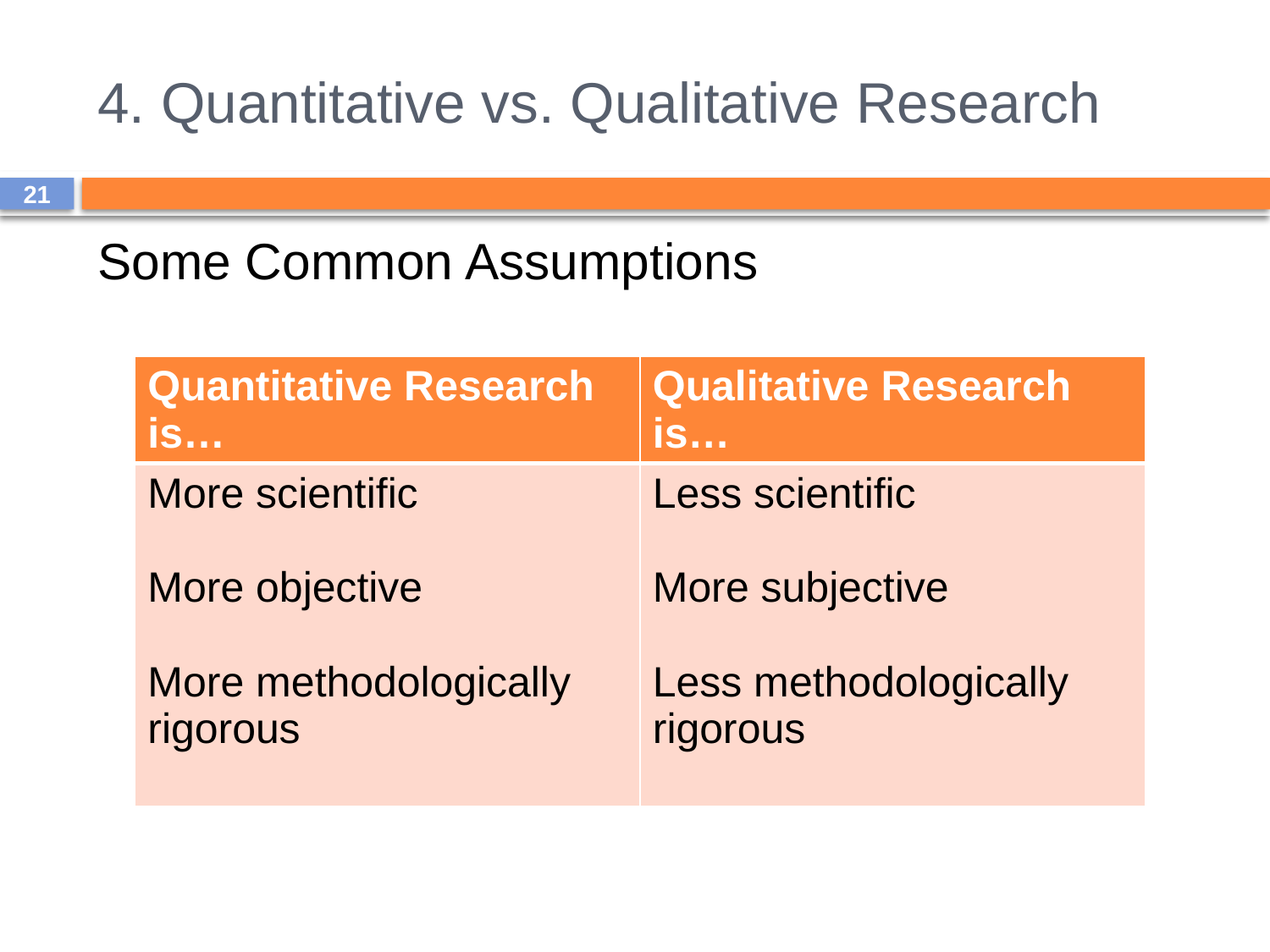

# 4. Quantitative vs. Qualitative Research
21
Some Common Assumptions

| Quantitative Research is… | Qualitative Research is… |
| --- | --- |
| More scientific More objective More methodologically rigorous | Less scientific More subjective Less methodologically rigorous |